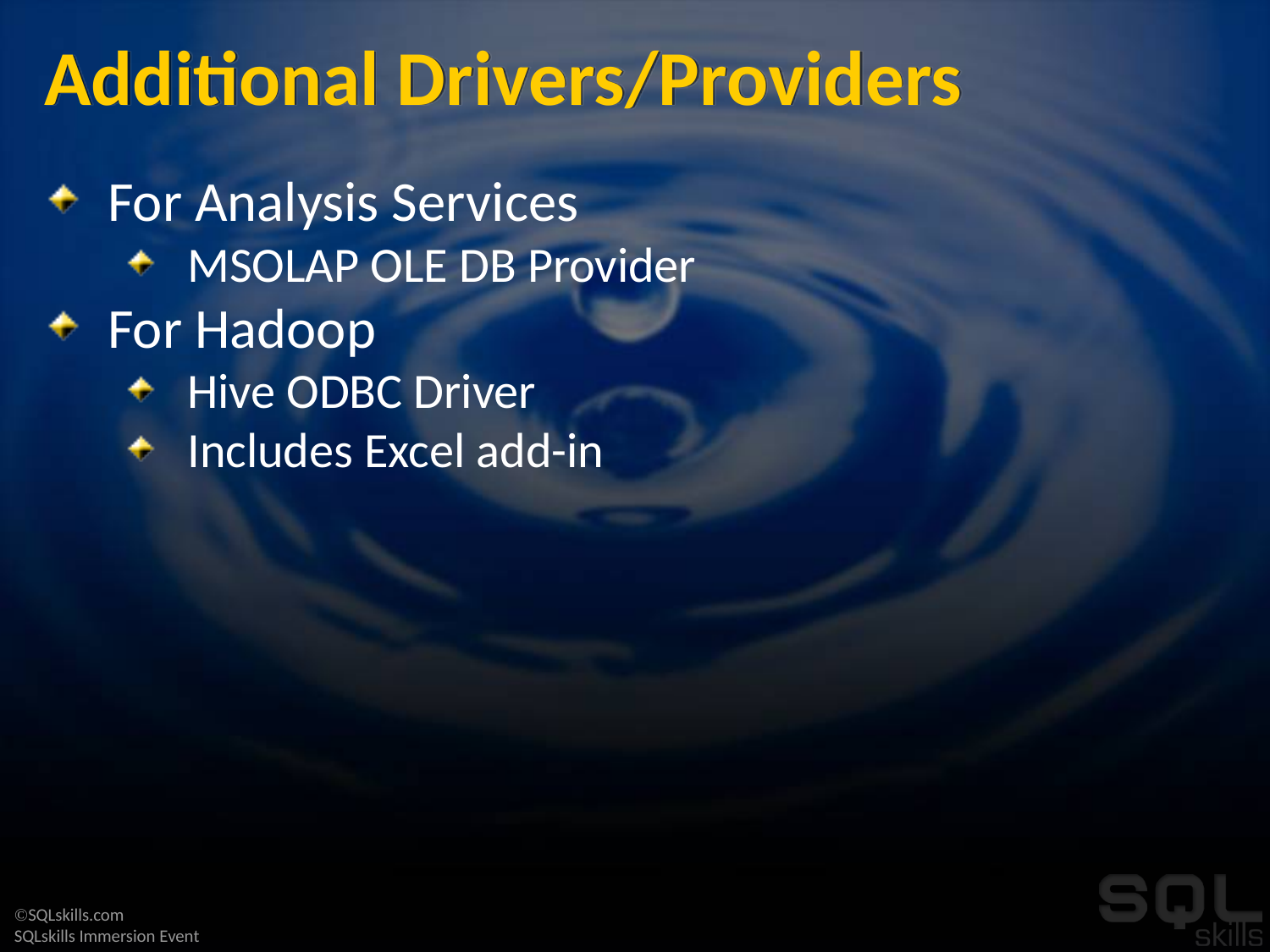

# Additional Drivers/Providers
For Analysis Services
MSOLAP OLE DB Provider
For Hadoop
Hive ODBC Driver
Includes Excel add-in